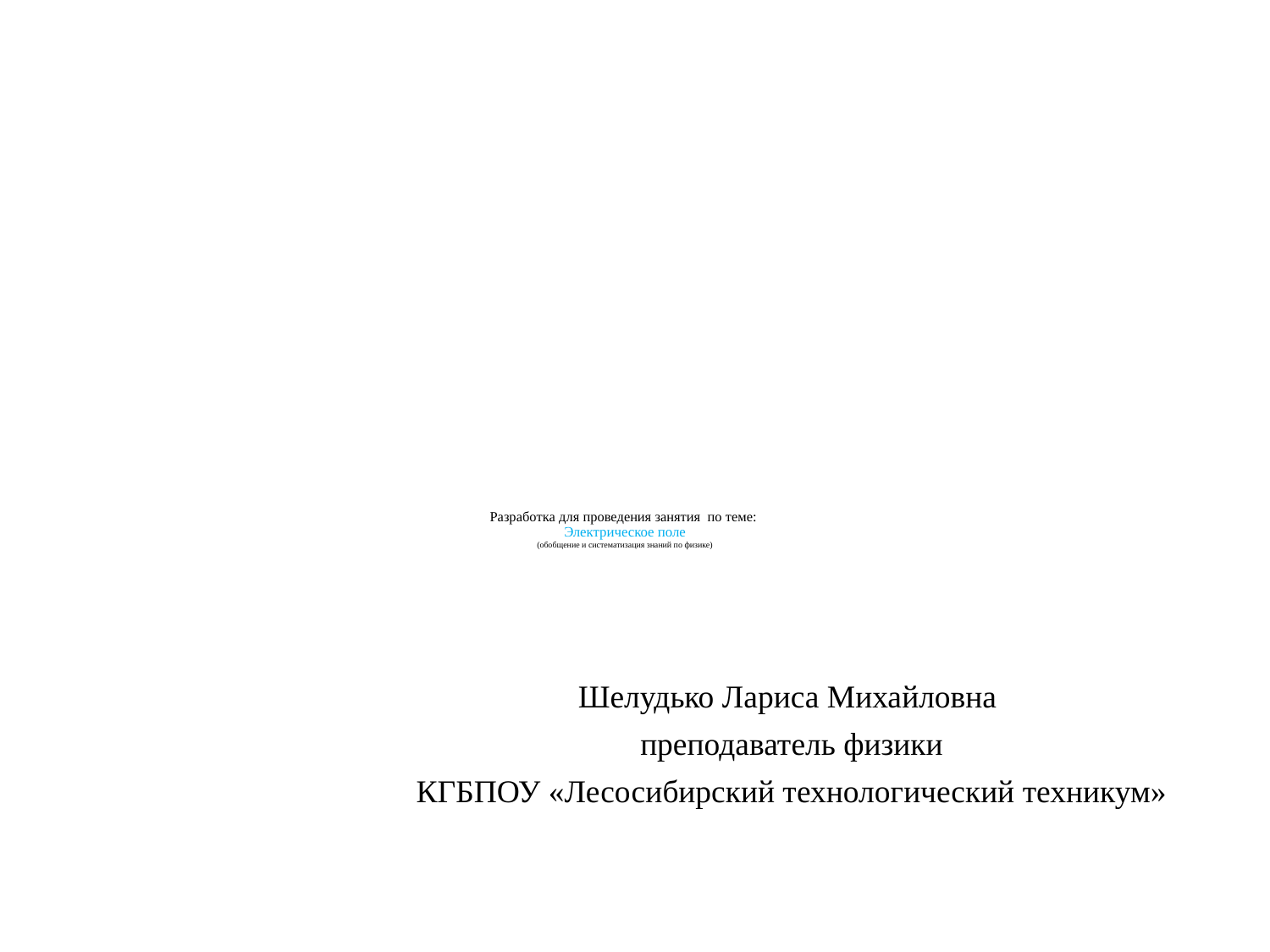

# Разработка для проведения занятия  по теме: Электрическое поле (обобщение и систематизация знаний по физике)
Шелудько Лариса Михайловна
преподаватель физики
КГБПОУ «Лесосибирский технологический техникум»